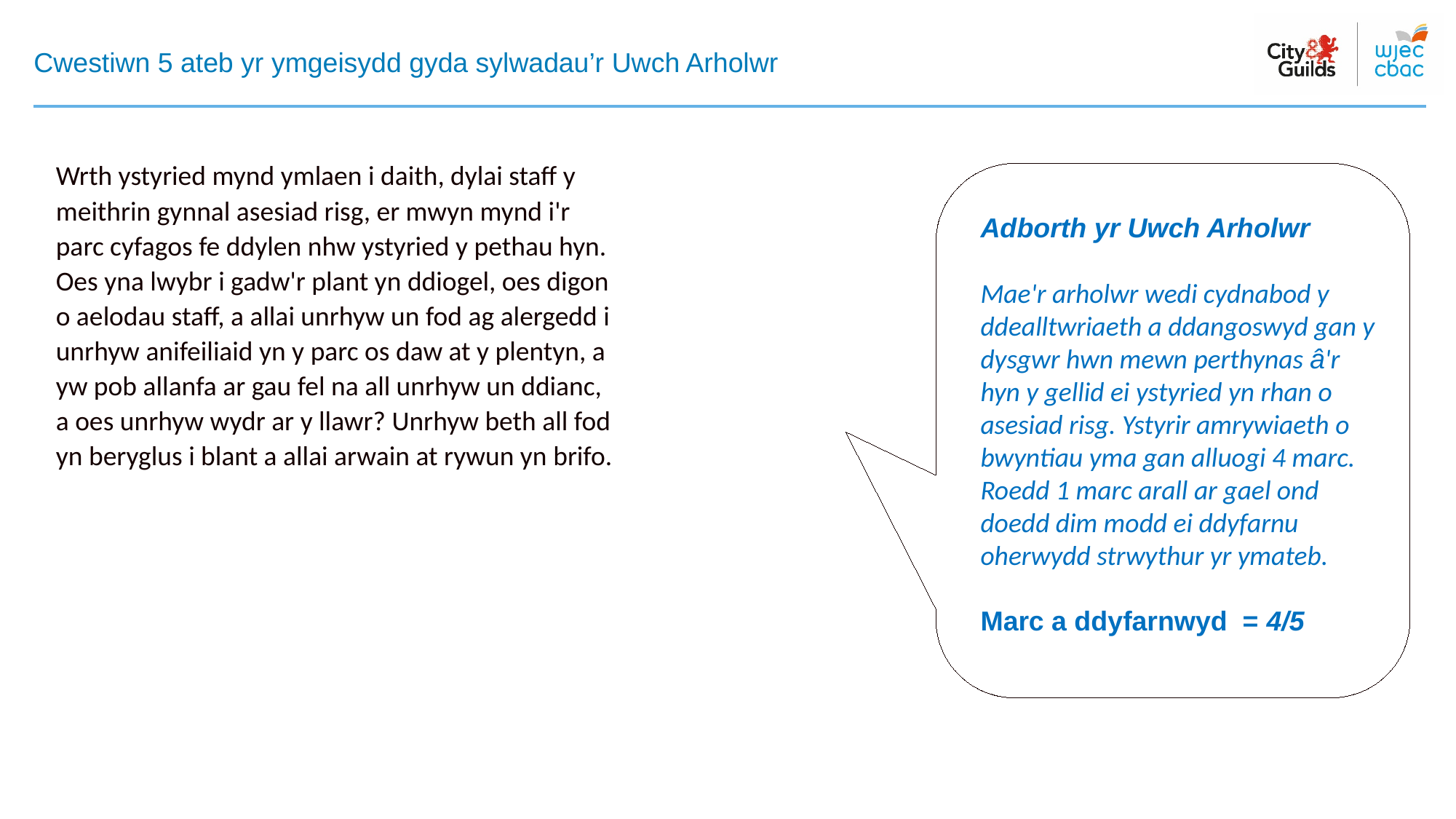

# Cwestiwn 5 ateb yr ymgeisydd gyda sylwadau’r Uwch Arholwr
Wrth ystyried mynd ymlaen i daith, dylai staff y meithrin gynnal asesiad risg, er mwyn mynd i'r parc cyfagos fe ddylen nhw ystyried y pethau hyn. Oes yna lwybr i gadw'r plant yn ddiogel, oes digon o aelodau staff, a allai unrhyw un fod ag alergedd i unrhyw anifeiliaid yn y parc os daw at y plentyn, a yw pob allanfa ar gau fel na all unrhyw un ddianc, a oes unrhyw wydr ar y llawr? Unrhyw beth all fod yn beryglus i blant a allai arwain at rywun yn brifo.

Adborth yr Uwch Arholwr

Mae'r arholwr wedi cydnabod y ddealltwriaeth a ddangoswyd gan y dysgwr hwn mewn perthynas â'r hyn y gellid ei ystyried yn rhan o asesiad risg. Ystyrir amrywiaeth o bwyntiau yma gan alluogi 4 marc. Roedd 1 marc arall ar gael ond doedd dim modd ei ddyfarnu oherwydd strwythur yr ymateb.

Marc a ddyfarnwyd  = 4/5